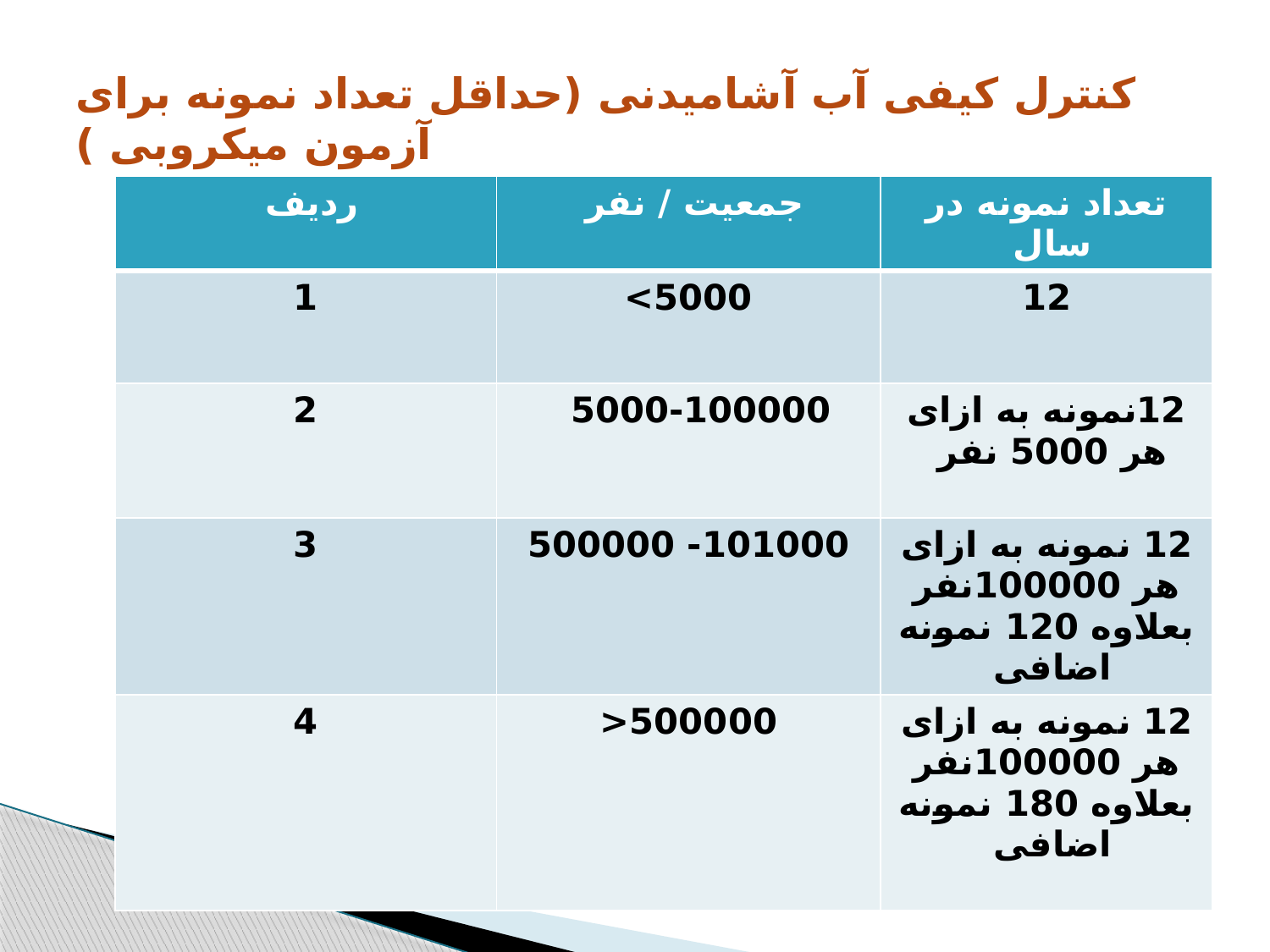

# کنترل کیفی آب آشامیدنی (حداقل تعداد نمونه برای آزمون میکروبی )
| ردیف | جمعیت / نفر | تعداد نمونه در سال |
| --- | --- | --- |
| 1 | 5000> | 12 |
| 2 | 5000-100000 | 12نمونه به ازای هر 5000 نفر |
| 3 | 101000- 500000 | 12 نمونه به ازای هر 100000نفر بعلاوه 120 نمونه اضافی |
| 4 | 500000< | 12 نمونه به ازای هر 100000نفر بعلاوه 180 نمونه اضافی |